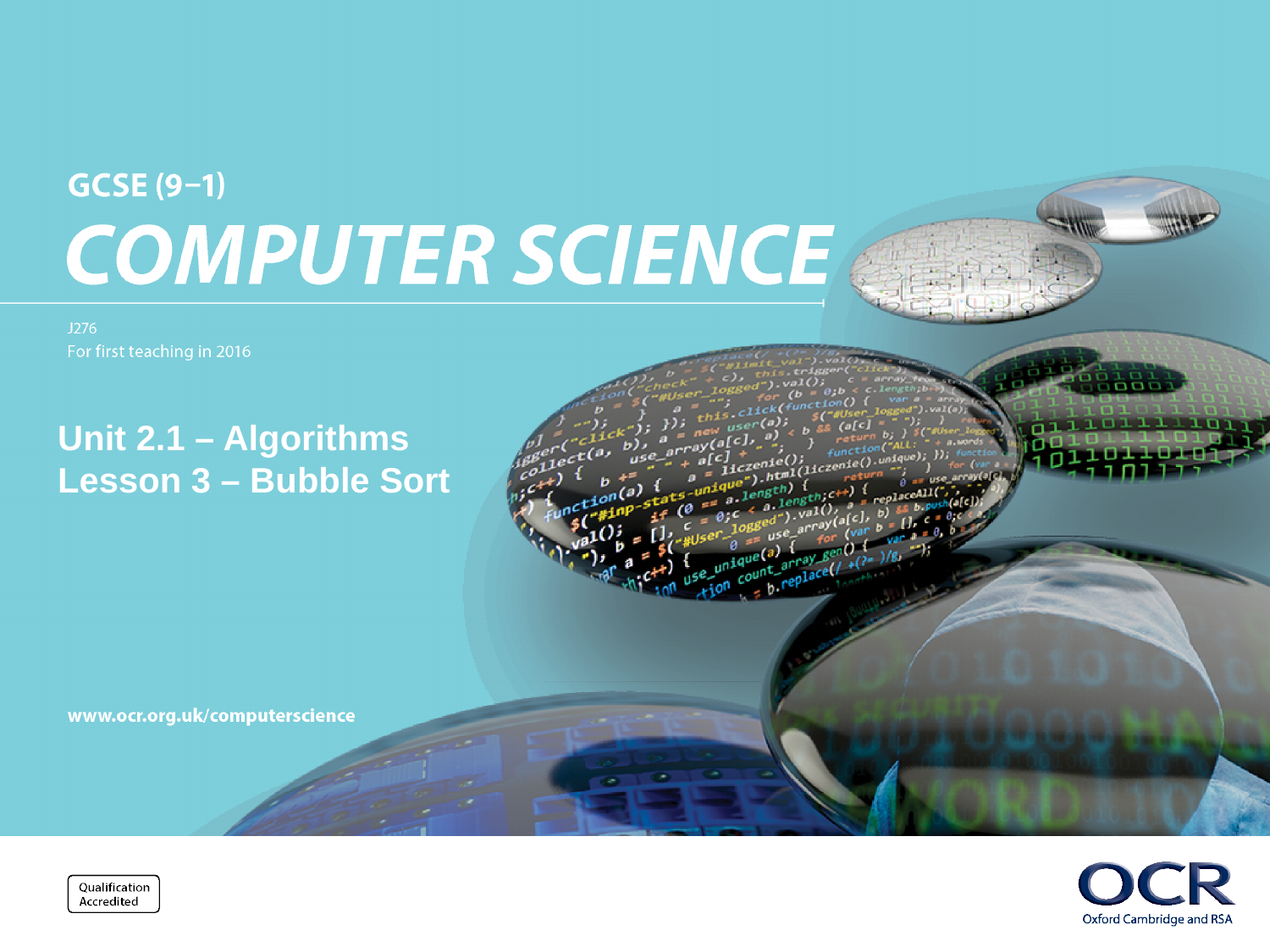

# Unit 2.1 – Algorithms Lesson 3 – Bubble Sort